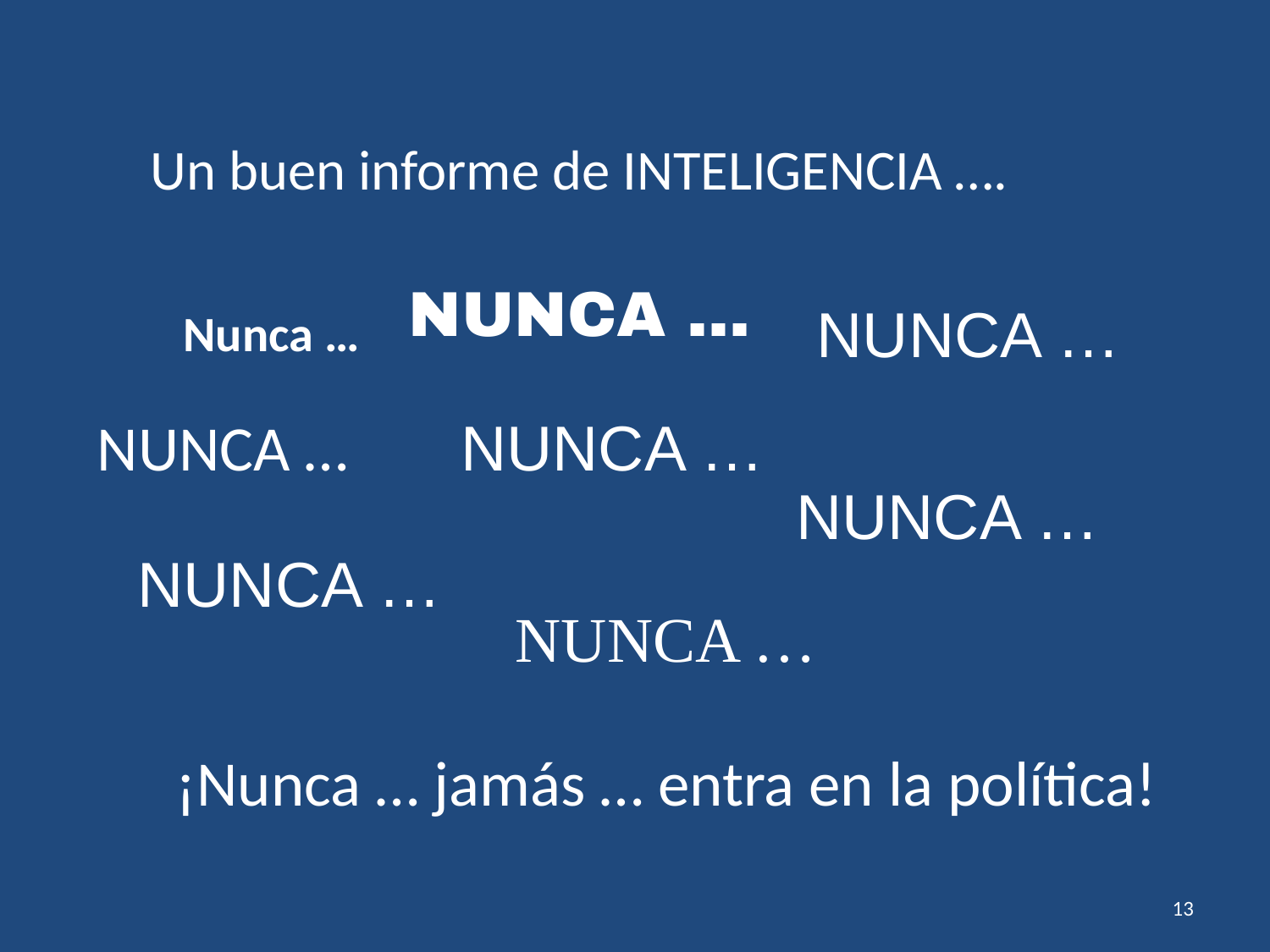

Un buen informe de INTELIGENCIA ….
NUNCA …
NUNCA …
Nunca …
NUNCA …
NUNCA …
NUNCA …
NUNCA …
NUNCA …
¡Nunca … jamás … entra en la política!
13